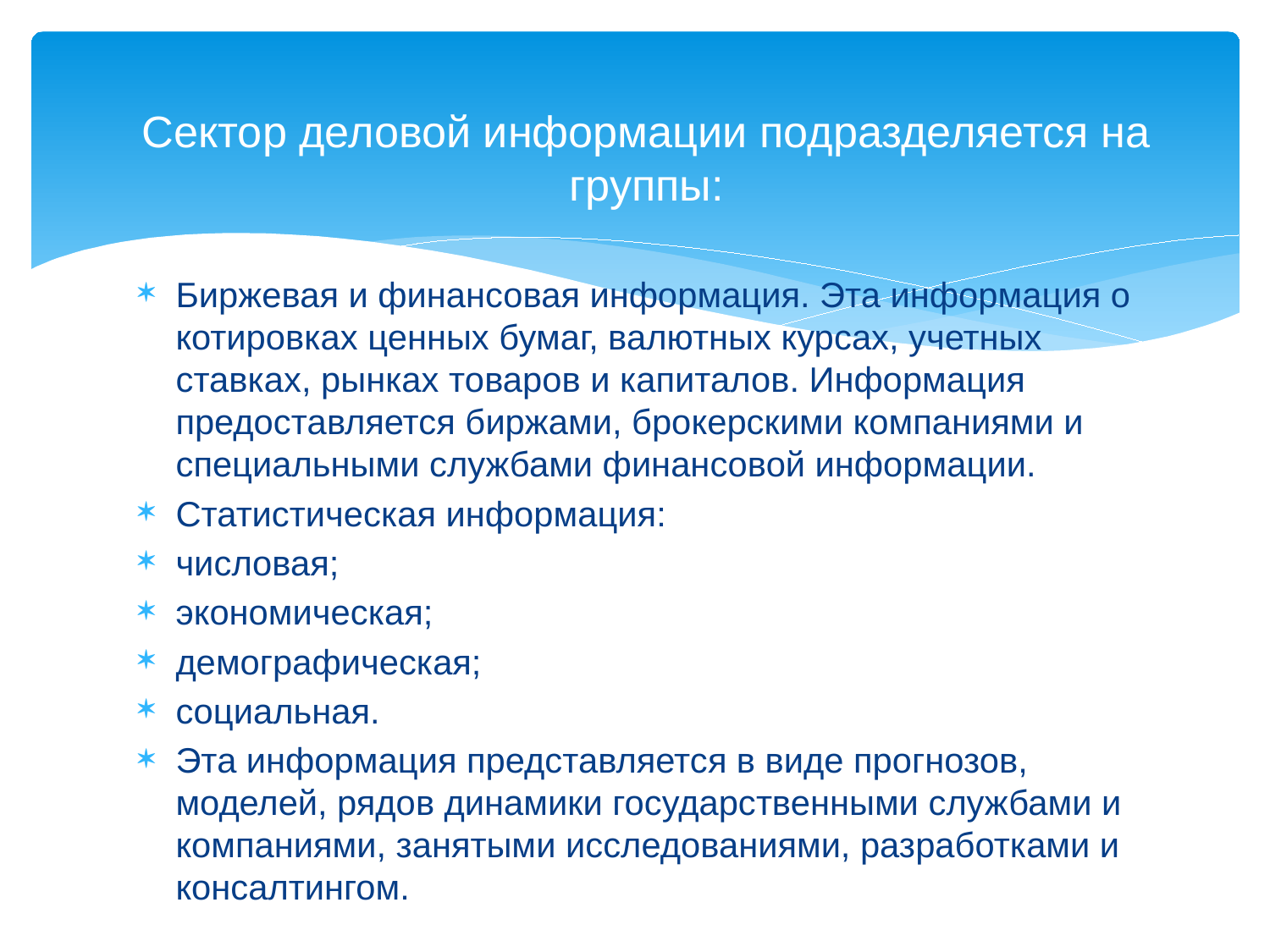

# Сектор деловой информации подразделяется на группы:
Биржевая и финансовая информация. Эта информация о котировках ценных бумаг, валютных курсах, учетных ставках, рынках товаров и капиталов. Информация предоставляется биржами, брокерскими компаниями и специальными службами финансовой информации.
Статистическая информация:
числовая;
экономическая;
демографическая;
социальная.
Эта информация представляется в виде прогнозов, моделей, рядов динамики государственными службами и компаниями, занятыми исследованиями, разработками и консалтингом.